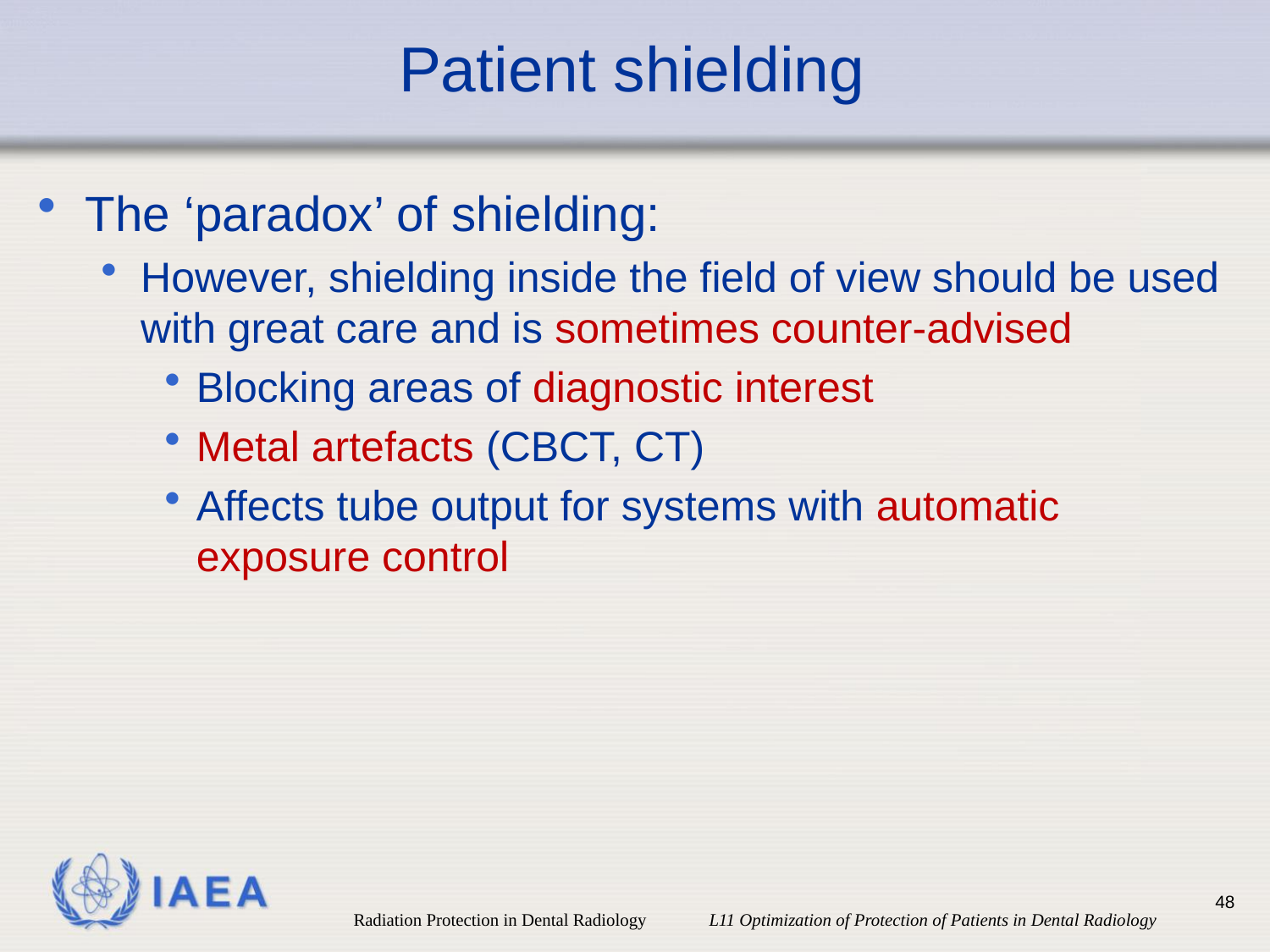

# Patient shielding
The ‘paradox’ of shielding:
However, shielding inside the field of view should be used with great care and is sometimes counter-advised
Blocking areas of diagnostic interest
Metal artefacts (CBCT, CT)
Affects tube output for systems with automatic exposure control

48
Radiation Protection in Dental Radiology              L11 Optimization of Protection of Patients in Dental Radiology